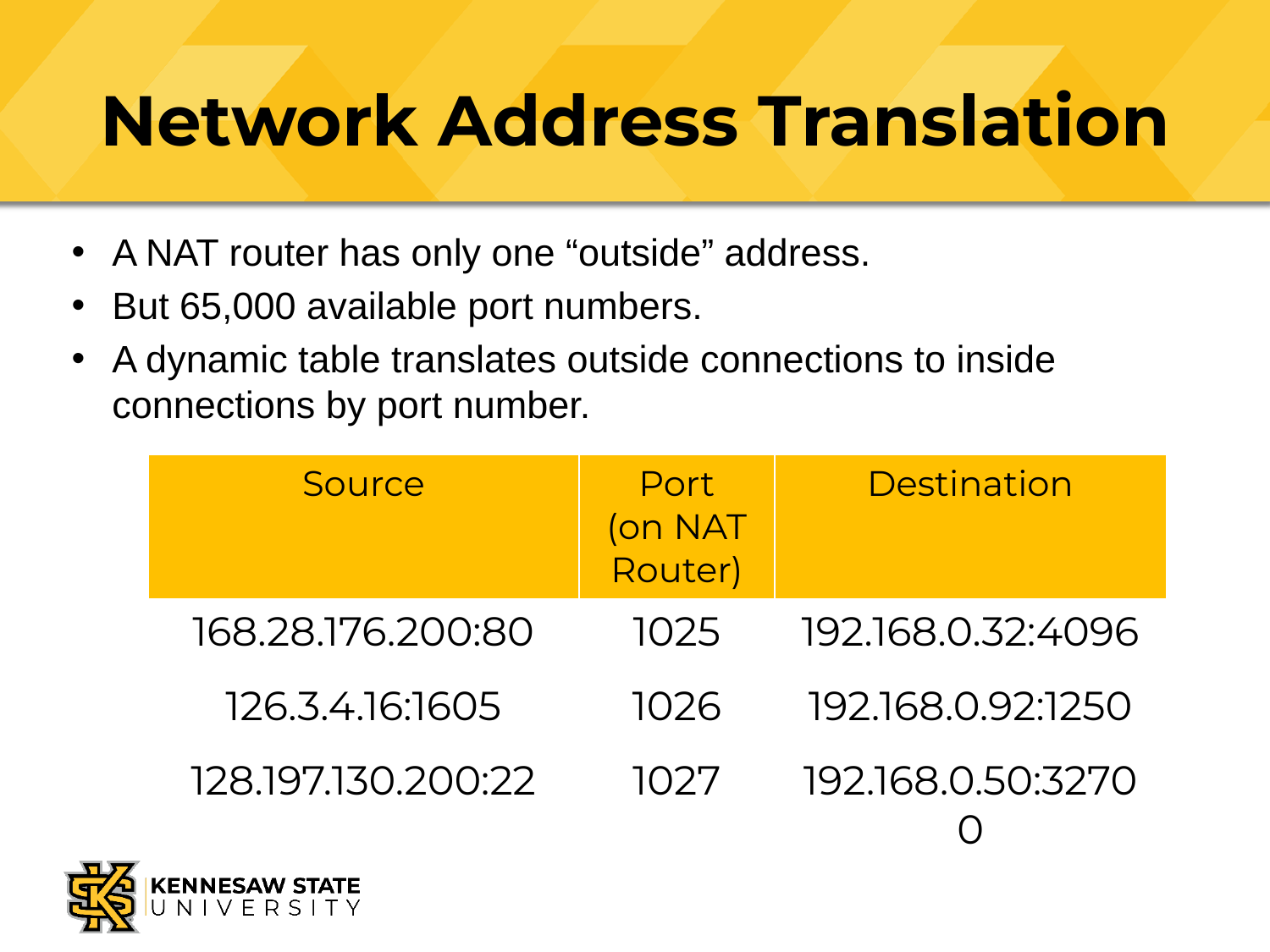

# Network Address Translation
A NAT router has only one “outside” address.
But 65,000 available port numbers.
A dynamic table translates outside connections to inside connections by port number.
| Source | Port (on NAT Router) | Destination |
| --- | --- | --- |
| 168.28.176.200:80 | 1025 | 192.168.0.32:4096 |
| 126.3.4.16:1605 | 1026 | 192.168.0.92:1250 |
| 128.197.130.200:22 | 1027 | 192.168.0.50:32700 |